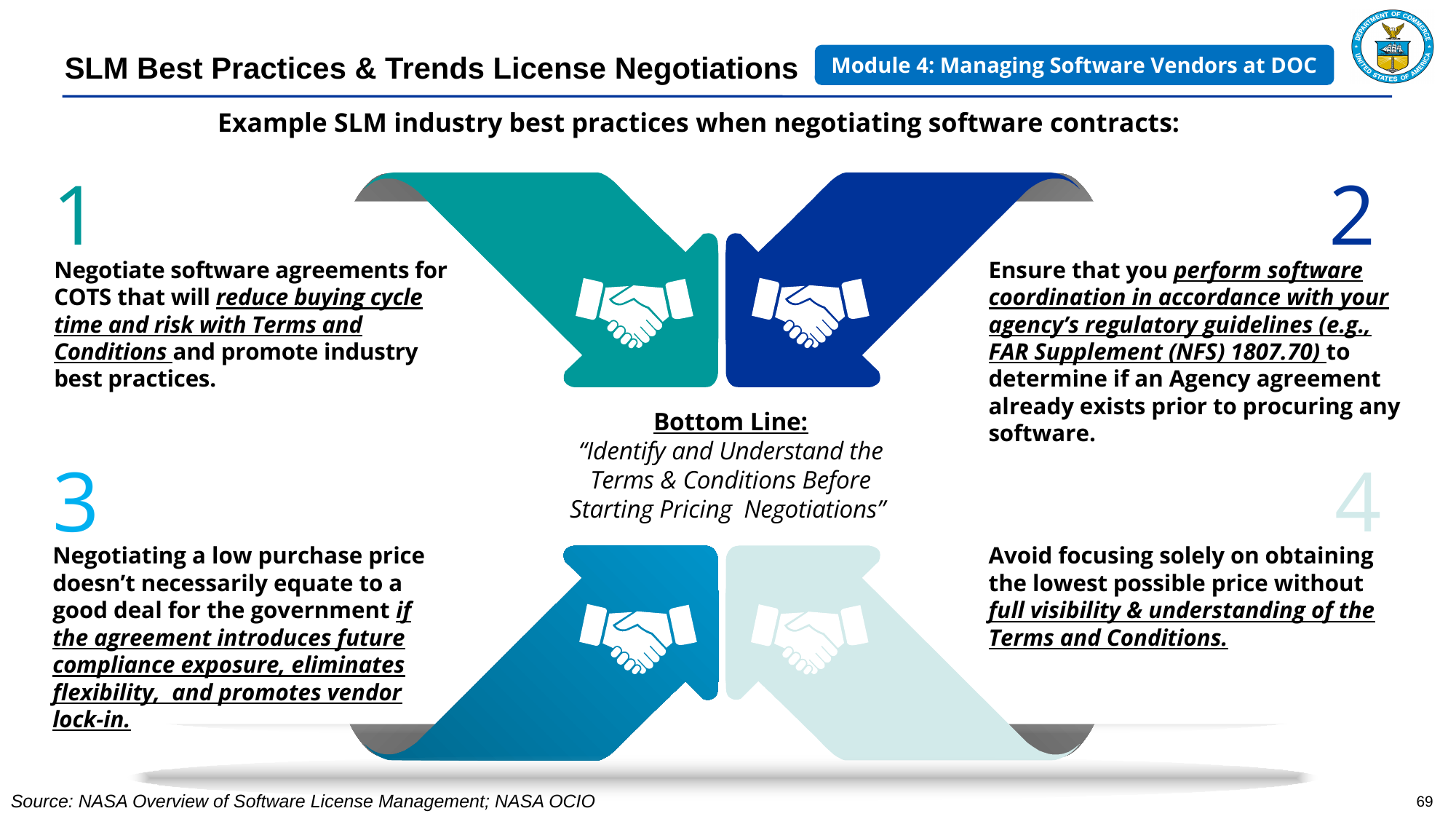

Module 4: Managing Software Vendors at DOC
SLM Best Practices & Trends License Negotiations
Example SLM industry best practices when negotiating software contracts:
1
2

Negotiate software agreements for COTS that will reduce buying cycle time and risk with Terms and Conditions and promote industry best practices.
Ensure that you perform software coordination in accordance with your agency’s regulatory guidelines (e.g., FAR Supplement (NFS) 1807.70) to determine if an Agency agreement already exists prior to procuring any software.

Bottom Line:
“Identify and Understand the Terms & Conditions Before Starting Pricing Negotiations”
3
4
Negotiating a low purchase price doesn’t necessarily equate to a good deal for the government if the agreement introduces future compliance exposure, eliminates flexibility,  and promotes vendor lock-in.
Avoid focusing solely on obtaining the lowest possible price without full visibility & understanding of the Terms and Conditions.

Source: NASA Overview of Software License Management; NASA OCIO